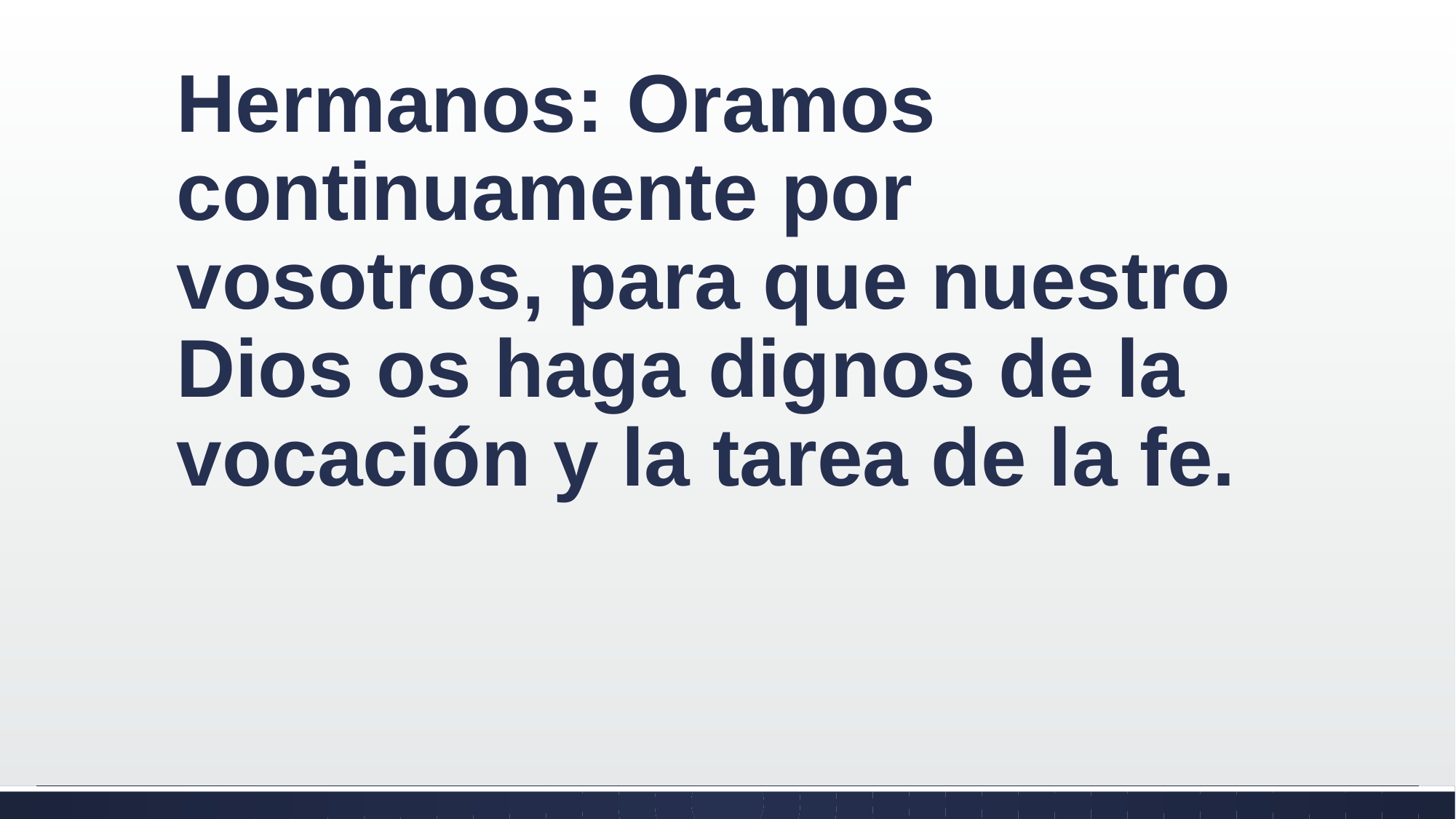

#
Hermanos: Oramos continuamente por vosotros, para que nuestro Dios os haga dignos de la vocación y la tarea de la fe.